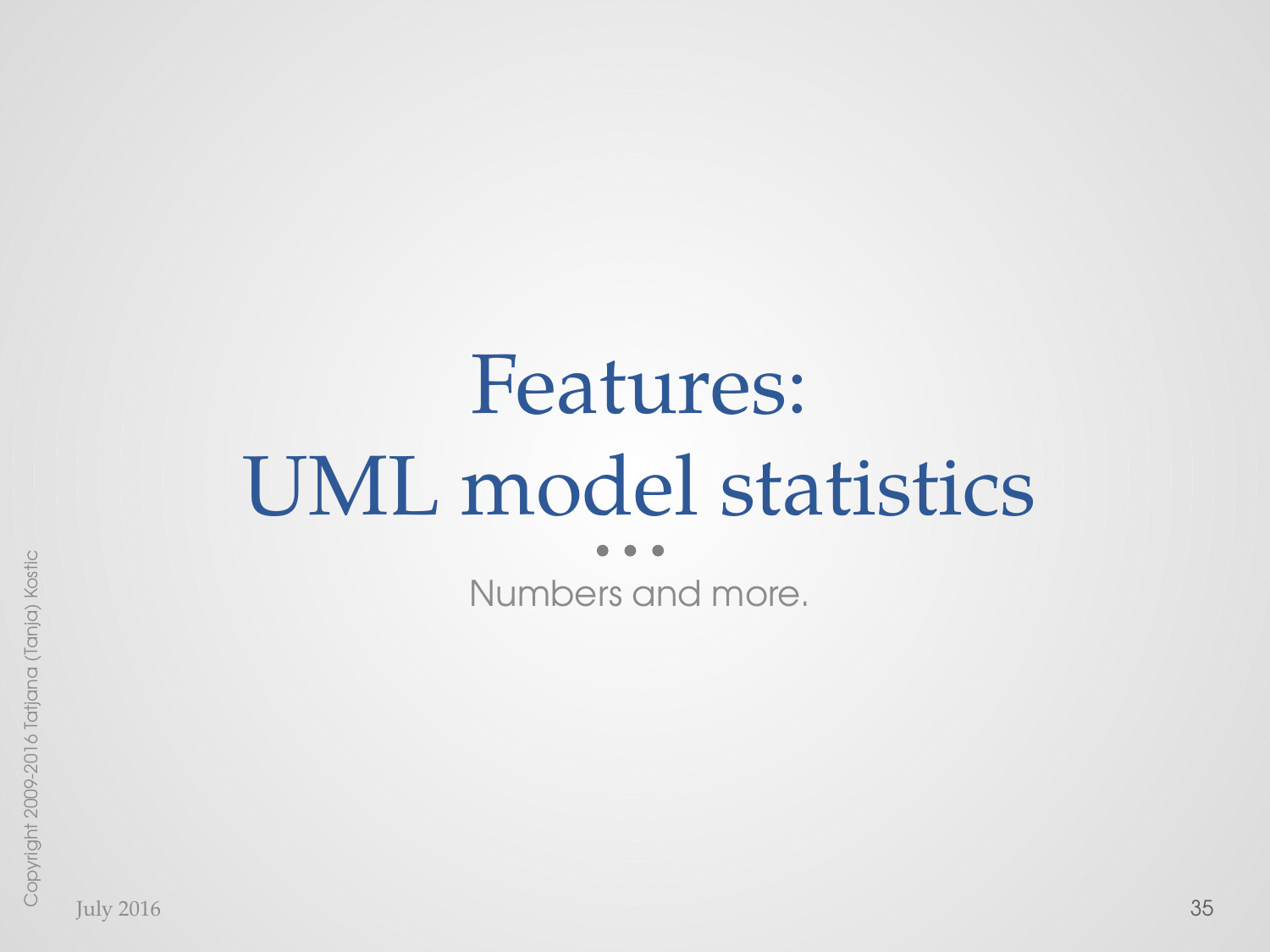

# Features: UML model statistics
Numbers and more.
Copyright 2009-2016 Tatjana (Tanja) Kostic
July 2016
35